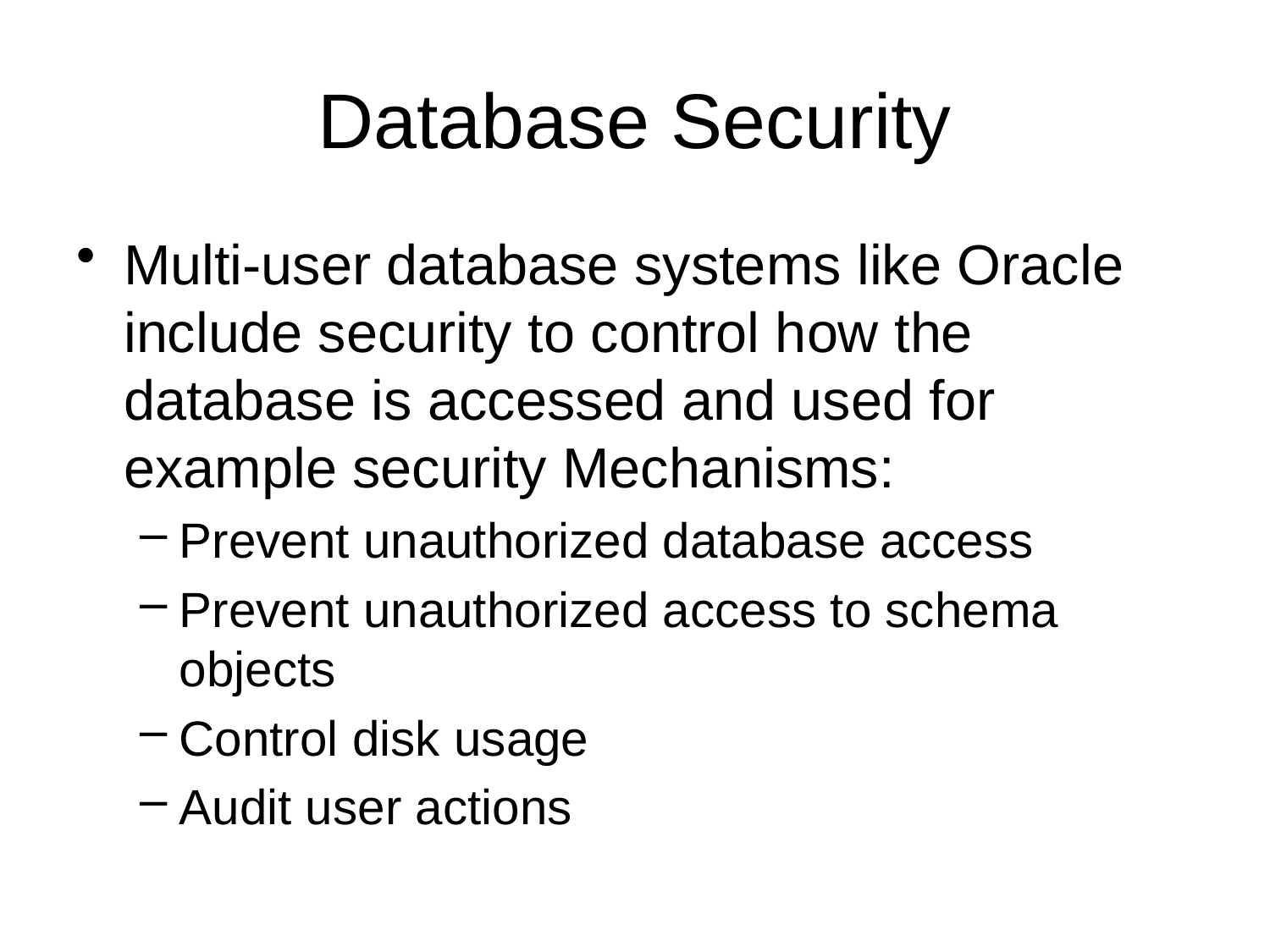

# Database Security
Multi-user database systems like Oracle include security to control how the database is accessed and used for example security Mechanisms:
Prevent unauthorized database access
Prevent unauthorized access to schema objects
Control disk usage
Audit user actions